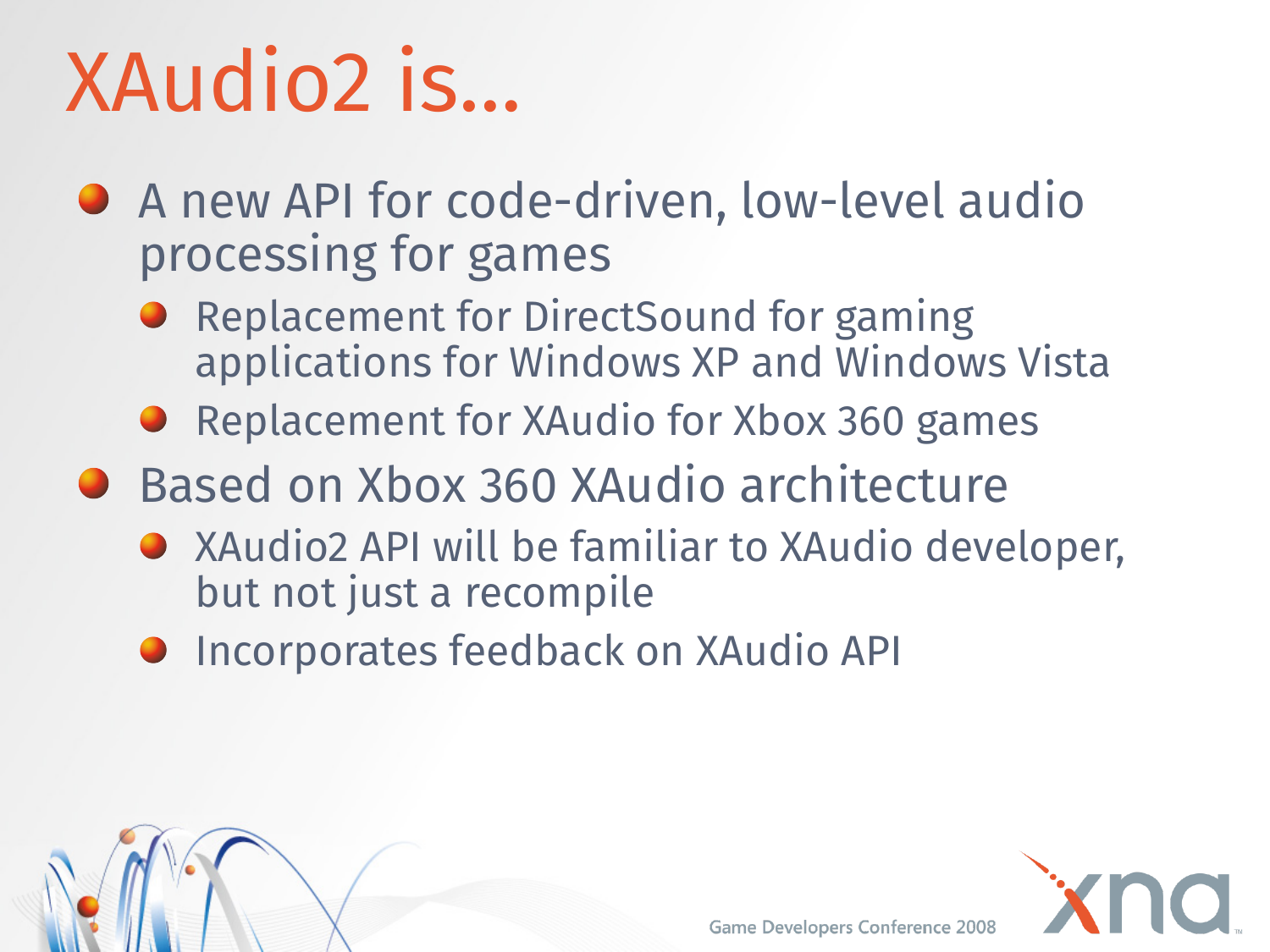

# XAudio2 is…
A new API for code-driven, low-level audio processing for games
Replacement for DirectSound for gaming applications for Windows XP and Windows Vista
Replacement for XAudio for Xbox 360 games
Based on Xbox 360 XAudio architecture
XAudio2 API will be familiar to XAudio developer, but not just a recompile
Incorporates feedback on XAudio API